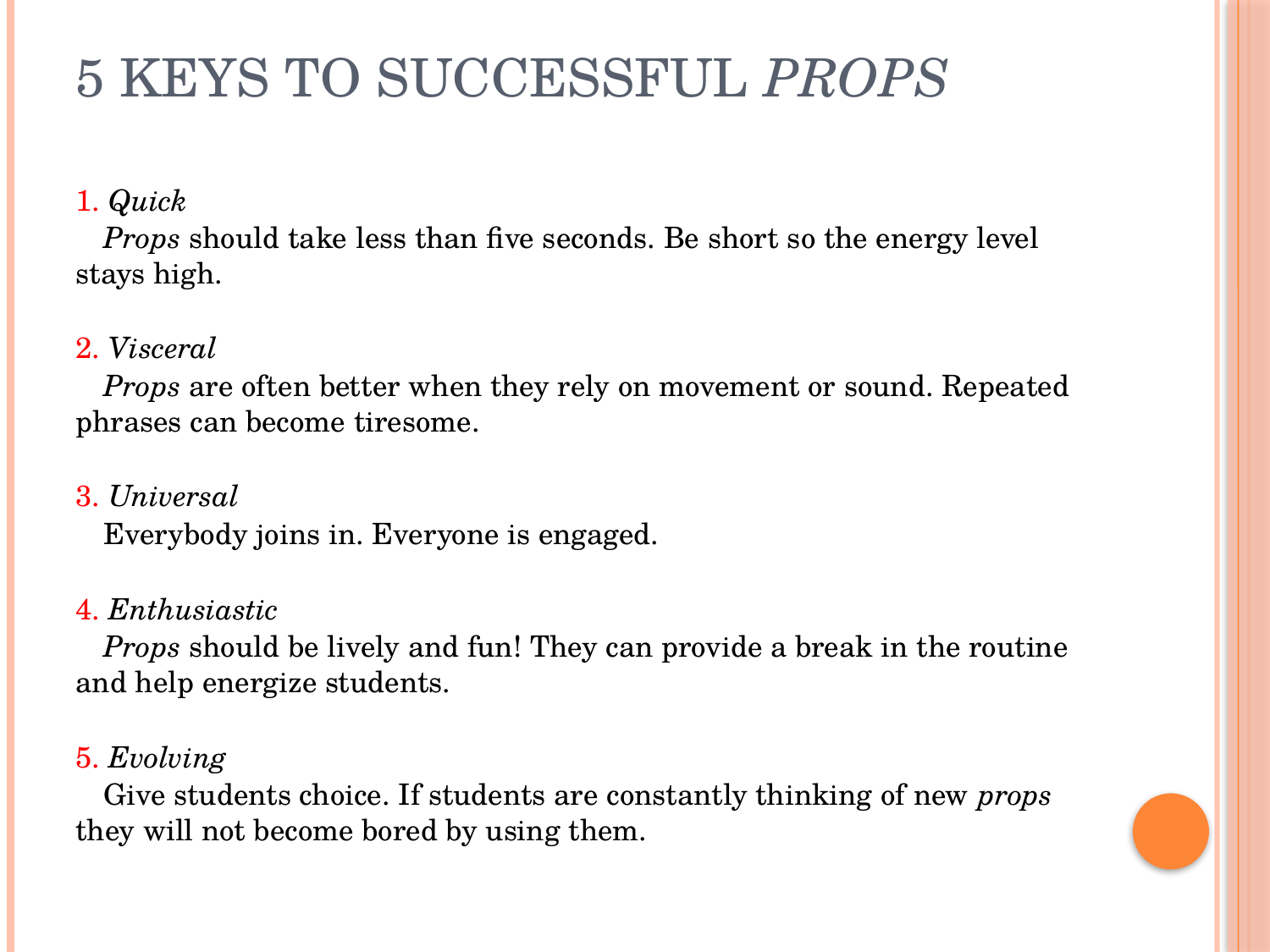

# 5 Keys to successful Props

1. Quick
	Props should take less than five seconds. Be short so the energy level stays high.

2. Visceral
	Props are often better when they rely on movement or sound. Repeated phrases can become tiresome.

3. Universal
	Everybody joins in. Everyone is engaged.

4. Enthusiastic
	Props should be lively and fun! They can provide a break in the routine and help energize students.

5. Evolving
	Give students choice. If students are constantly thinking of new props they will not become bored by using them.